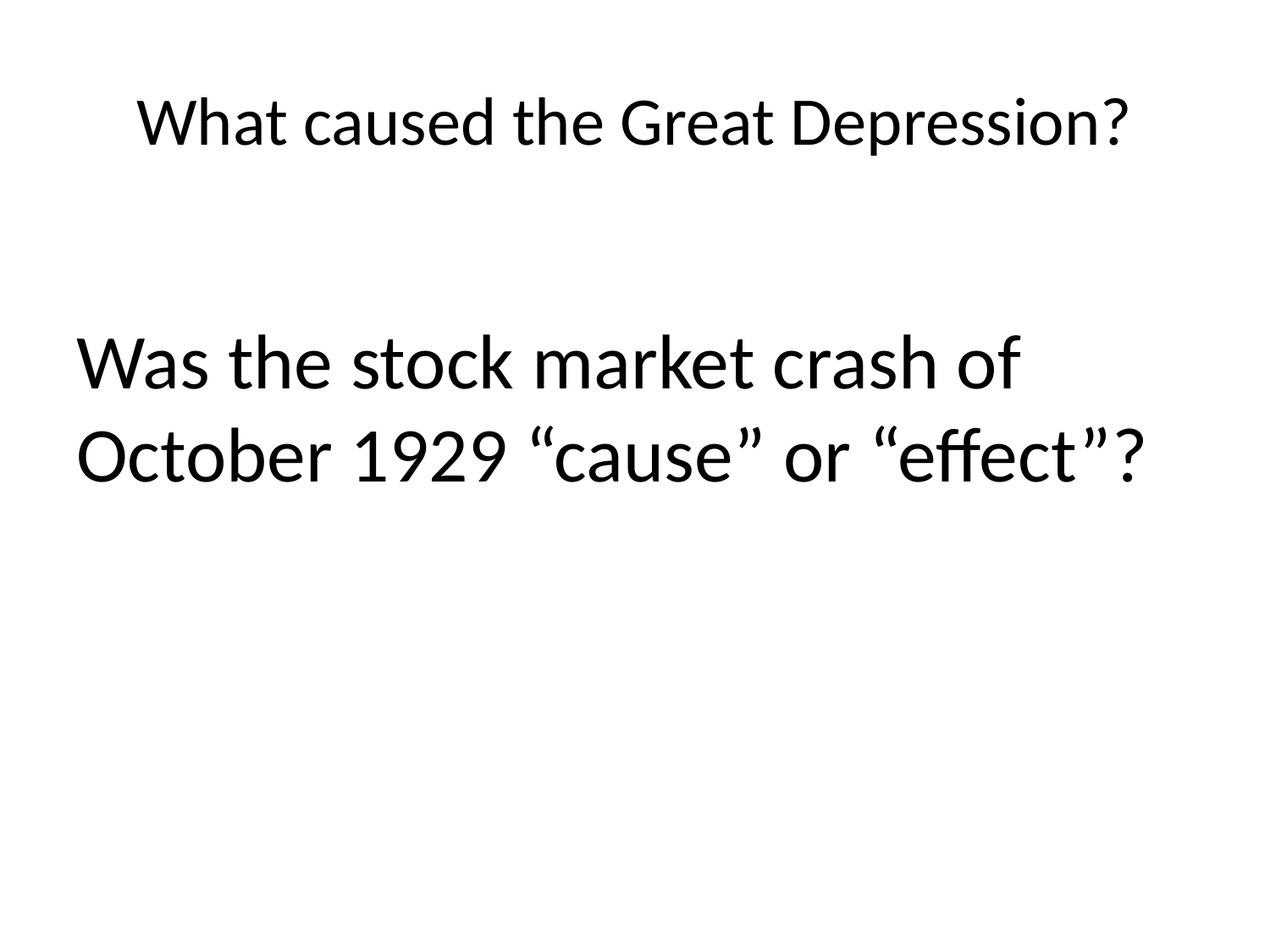

# What caused the Great Depression?

Was the stock market crash of October 1929 “cause” or “effect”?